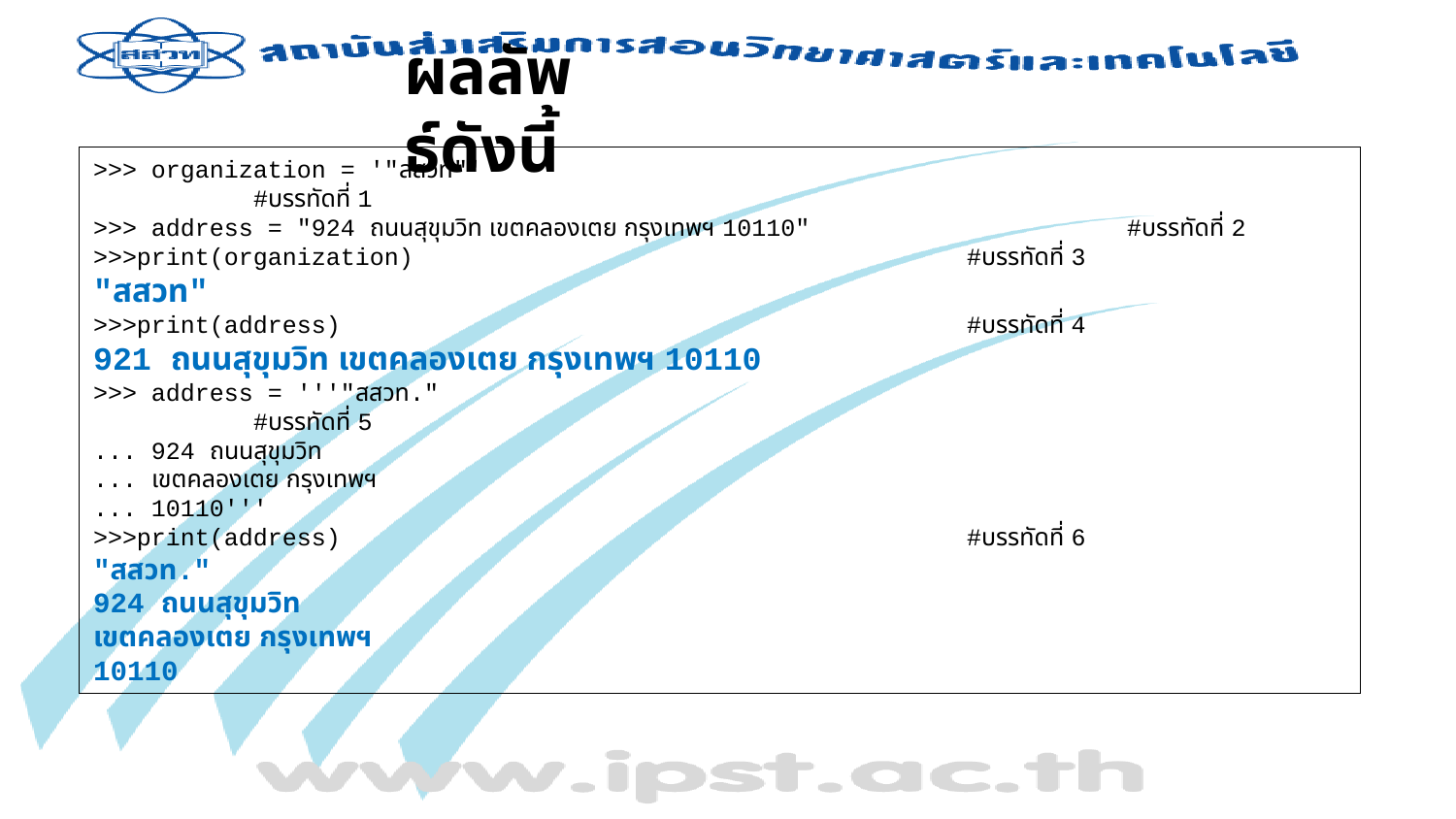

ผลลัพธ์ดังนี้
>>> organization = '"สสวท"'                                             		 #บรรทัดที่ 1
>>> address = "924 ถนนสุขุมวิท เขตคลองเตย กรุงเทพฯ 10110"  		 #บรรทัดที่ 2
>>>print(organization)                 			#บรรทัดที่ 3
"สสวท"
>>>print(address)                      			#บรรทัดที่ 4
921 ถนนสุขุมวิท เขตคลองเตย กรุงเทพฯ 10110
>>> address = '''"สสวท."                                                             	 #บรรทัดที่ 5
... 924 ถนนสุขุมวิท
... เขตคลองเตย กรุงเทพฯ
... 10110'''
>>>print(address)                      			#บรรทัดที่ 6
"สสวท."
924 ถนนสุขุมวิท
เขตคลองเตย กรุงเทพฯ
10110